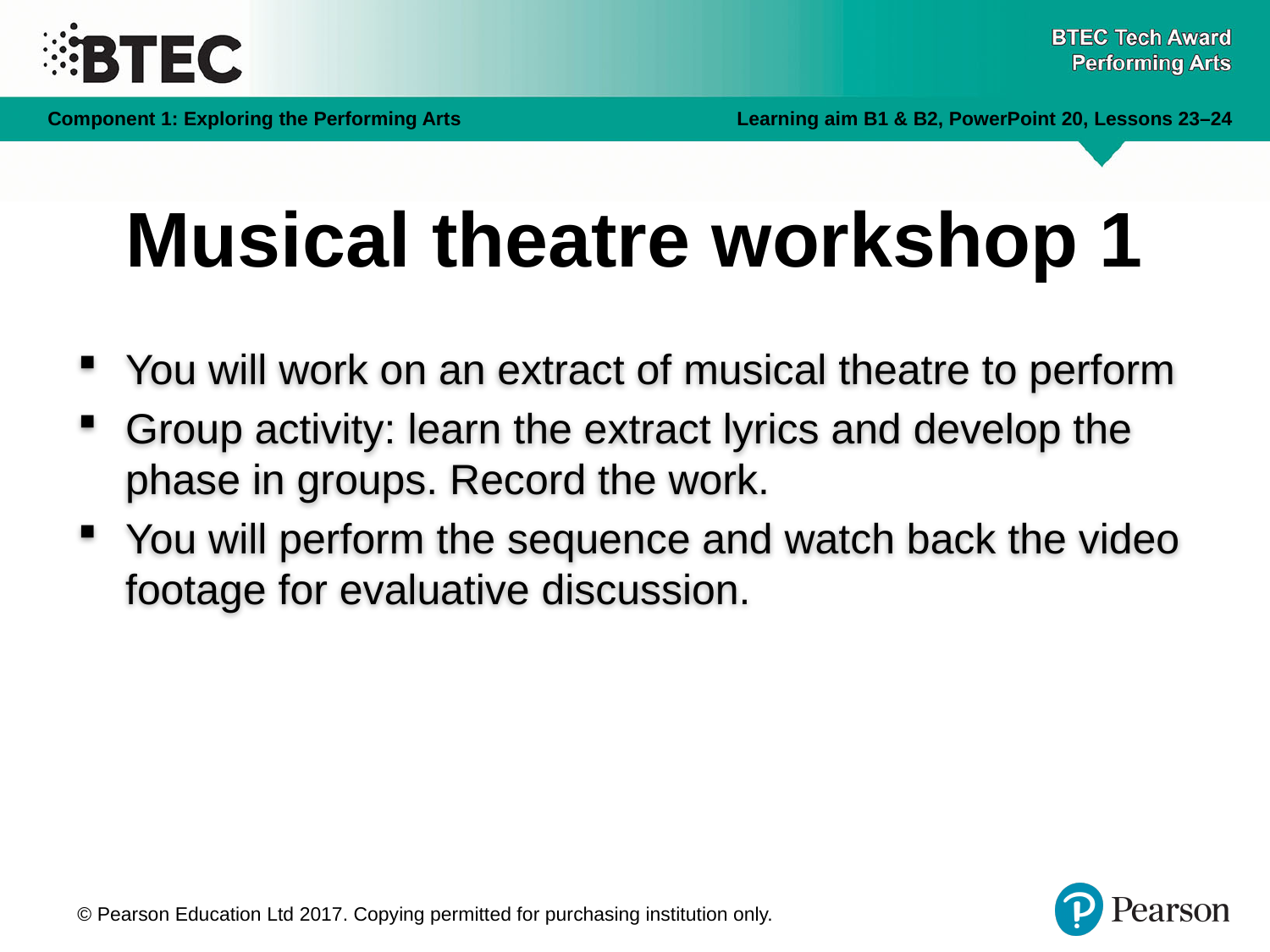

# Musical theatre workshop 1
You will work on an extract of musical theatre to perform
Group activity: learn the extract lyrics and develop the phase in groups. Record the work.
You will perform the sequence and watch back the video footage for evaluative discussion.

© Pearson Education Ltd 2017. Copying permitted for purchasing institution only.